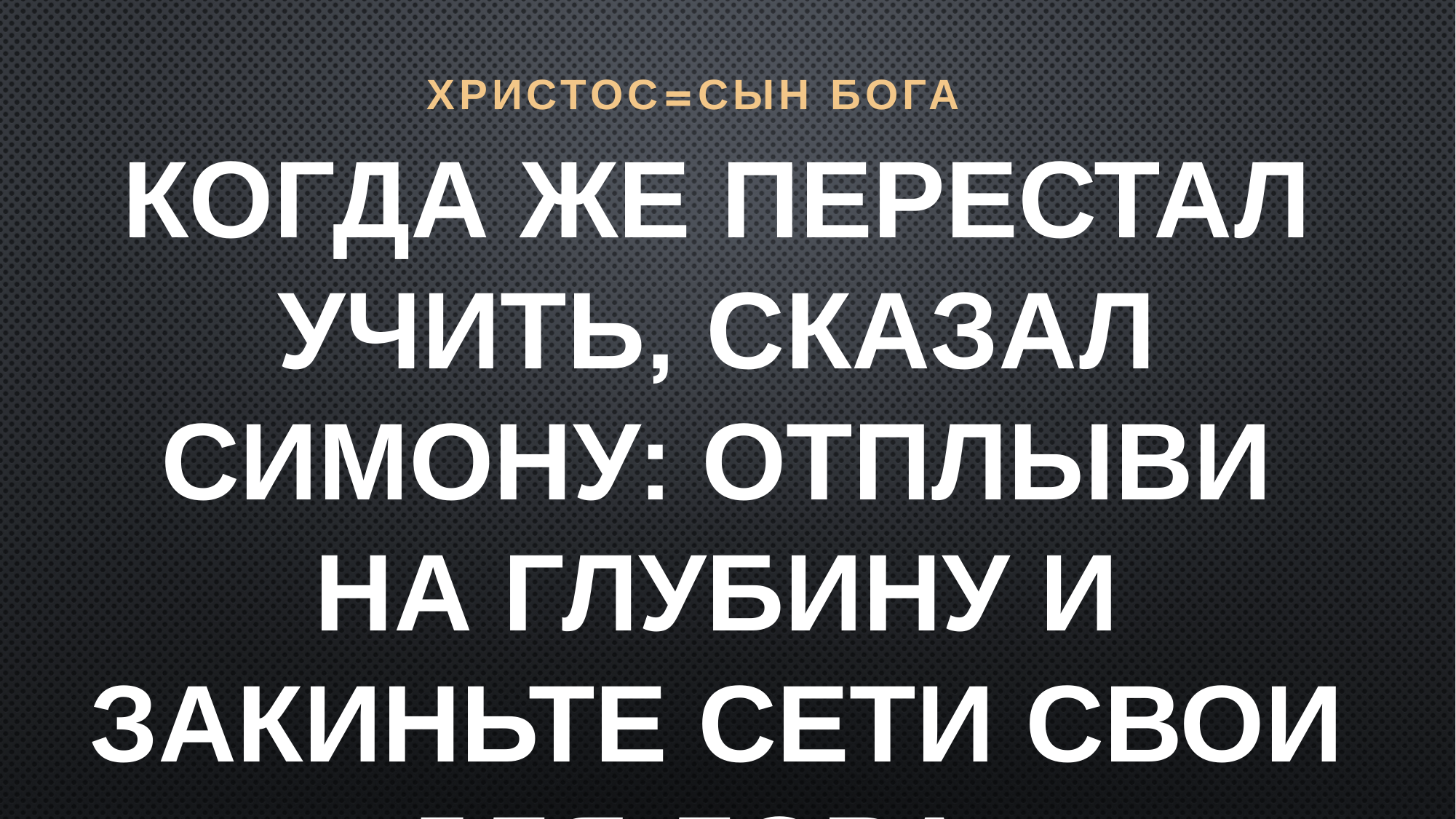

ХРИСТОС=СЫН БОГА
Когда же перестал учить, сказал Симону: отплыви на глубину и закиньте сети свои для лова.